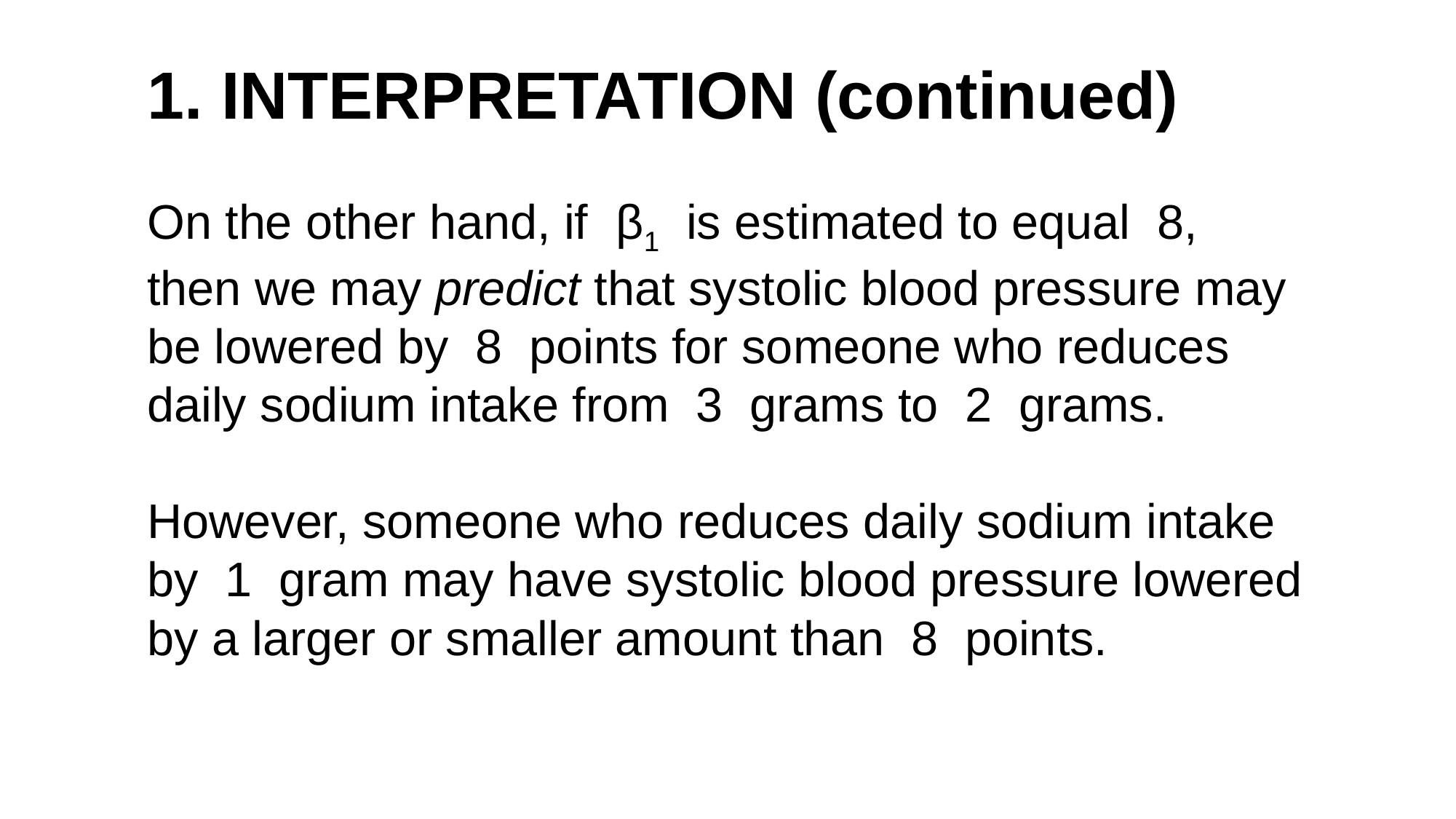

#
1. INTERPRETATION (continued)

On the other hand, if  β1  is estimated to equal  8,  then we may predict that systolic blood pressure may be lowered by  8  points for someone who reduces daily sodium intake from  3  grams to  2  grams.

However, someone who reduces daily sodium intake by  1  gram may have systolic blood pressure lowered by a larger or smaller amount than  8  points.